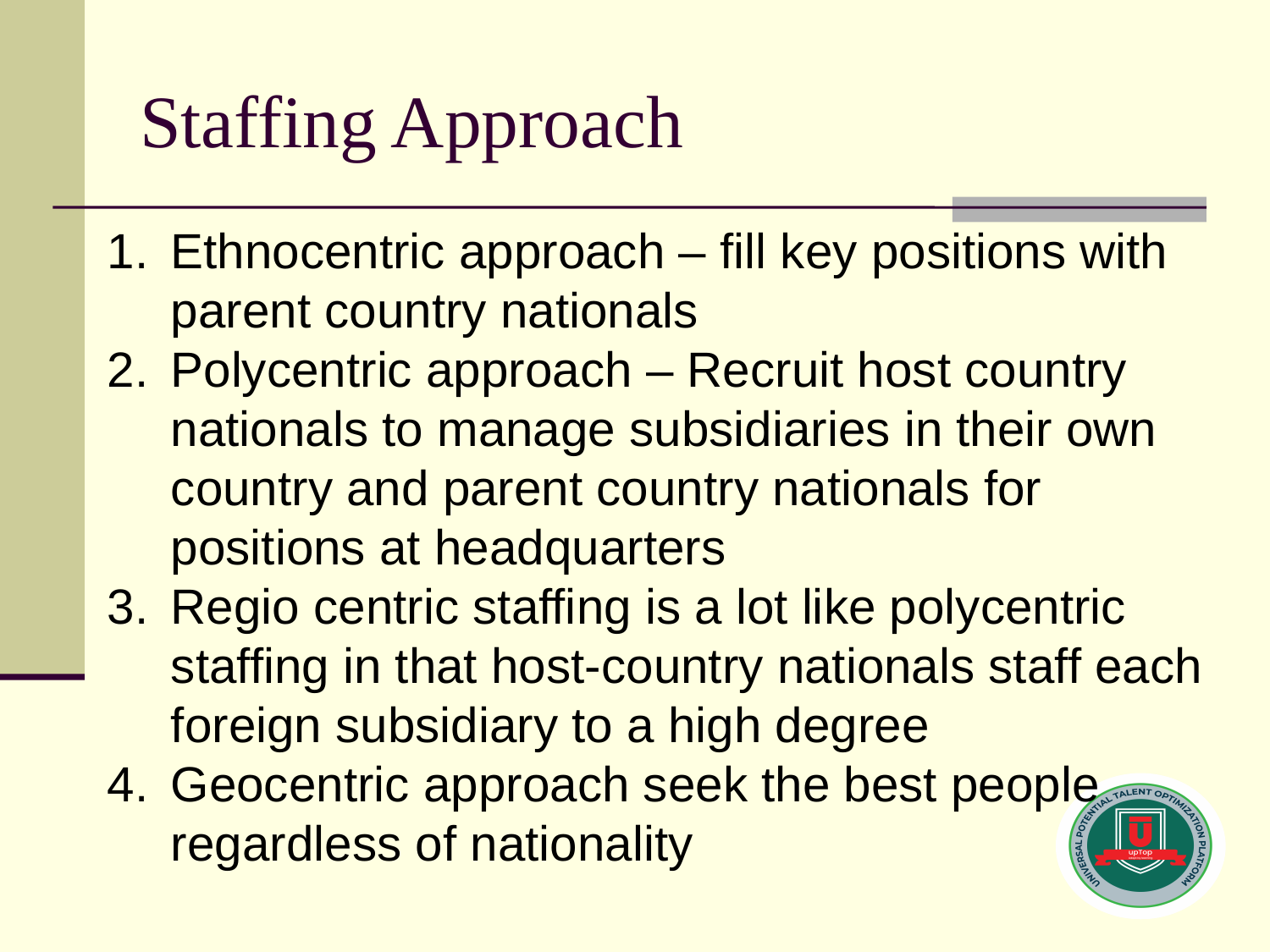

# Staffing Approach
Ethnocentric approach – fill key positions with parent country nationals
Polycentric approach – Recruit host country nationals to manage subsidiaries in their own country and parent country nationals for positions at headquarters
Regio centric staffing is a lot like polycentric staffing in that host-country nationals staff each foreign subsidiary to a high degree
Geocentric approach seek the best people regardless of nationality